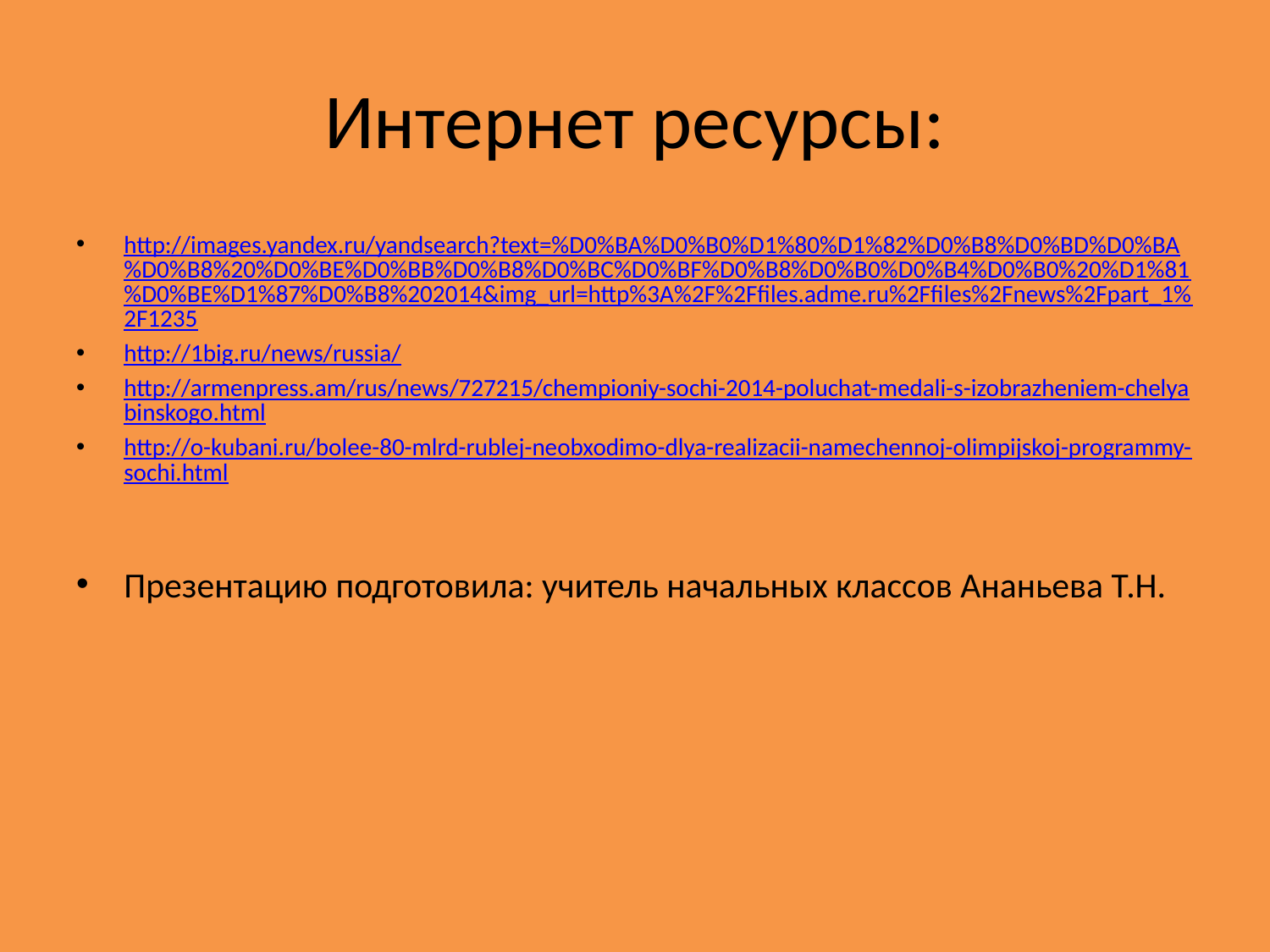

# Интернет ресурсы:
http://images.yandex.ru/yandsearch?text=%D0%BA%D0%B0%D1%80%D1%82%D0%B8%D0%BD%D0%BA%D0%B8%20%D0%BE%D0%BB%D0%B8%D0%BC%D0%BF%D0%B8%D0%B0%D0%B4%D0%B0%20%D1%81%D0%BE%D1%87%D0%B8%202014&img_url=http%3A%2F%2Ffiles.adme.ru%2Ffiles%2Fnews%2Fpart_1%2F1235
http://1big.ru/news/russia/
http://armenpress.am/rus/news/727215/chempioniy-sochi-2014-poluchat-medali-s-izobrazheniem-chelyabinskogo.html
http://o-kubani.ru/bolee-80-mlrd-rublej-neobxodimo-dlya-realizacii-namechennoj-olimpijskoj-programmy-sochi.html

Презентацию подготовила: учитель начальных классов Ананьева Т.Н.